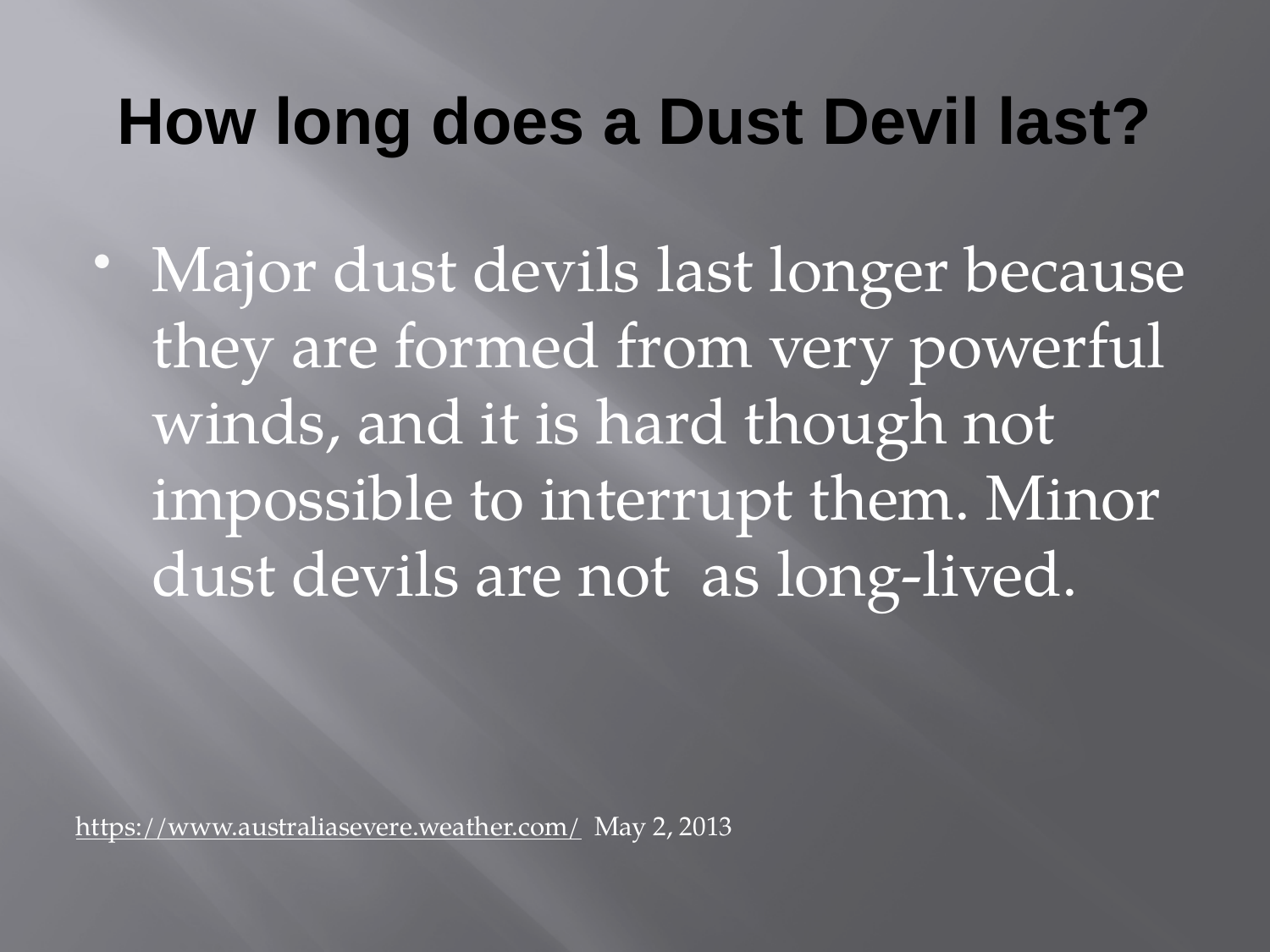

# How long does a Dust Devil last?
Major dust devils last longer because they are formed from very powerful winds, and it is hard though not impossible to interrupt them. Minor dust devils are not  as long-lived.

https://www.australiasevere.weather.com/  May 2, 2013